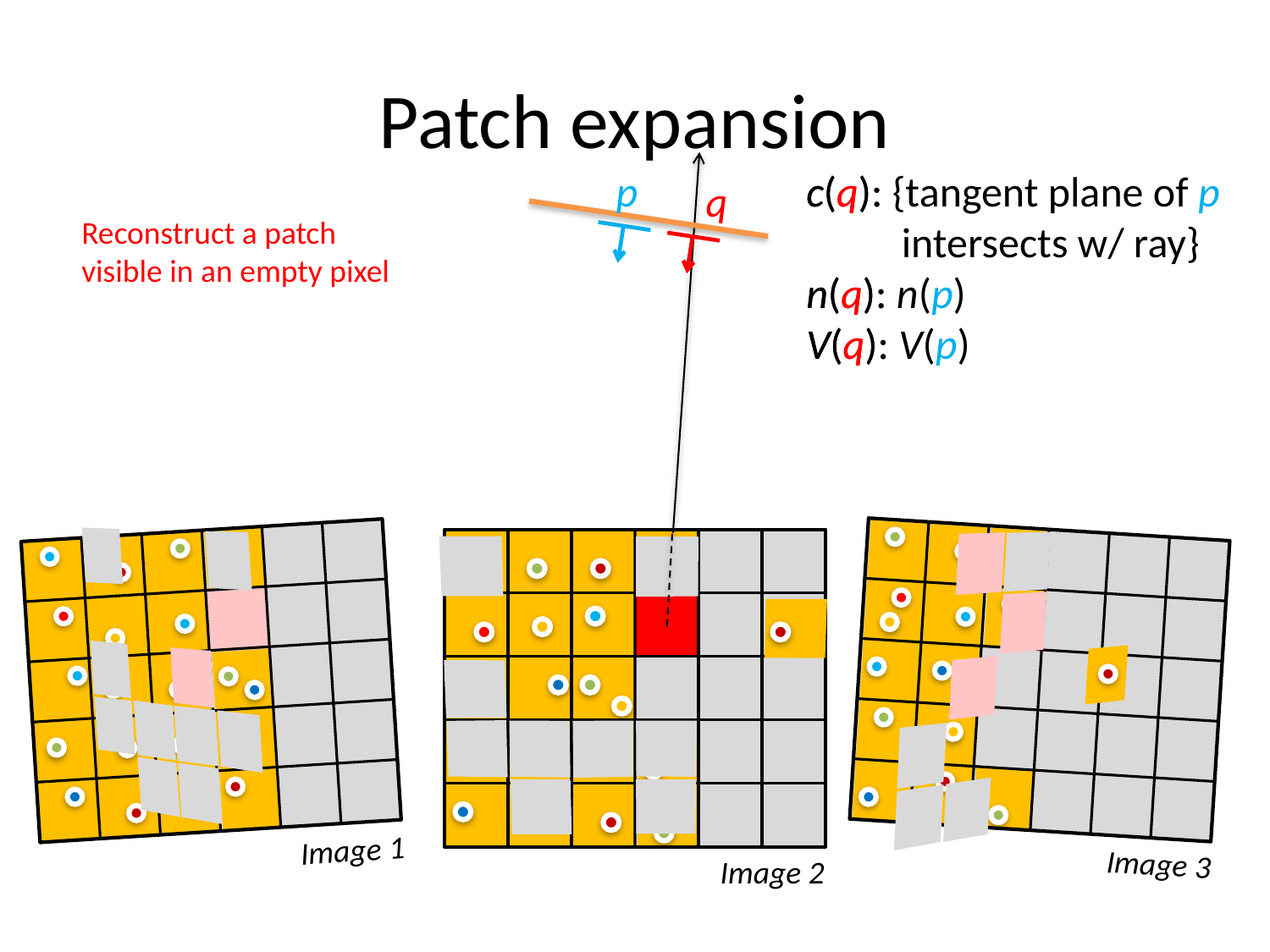

# Patch expansion
p
c(q):

n(q):
V(q):
c(q): {tangent plane of p
          intersects w/ ray}
n(q): n(p)
V(q): V(p)
q
Reconstruct a patch
visible in an empty pixel

Image 1

Image 2

Image 3